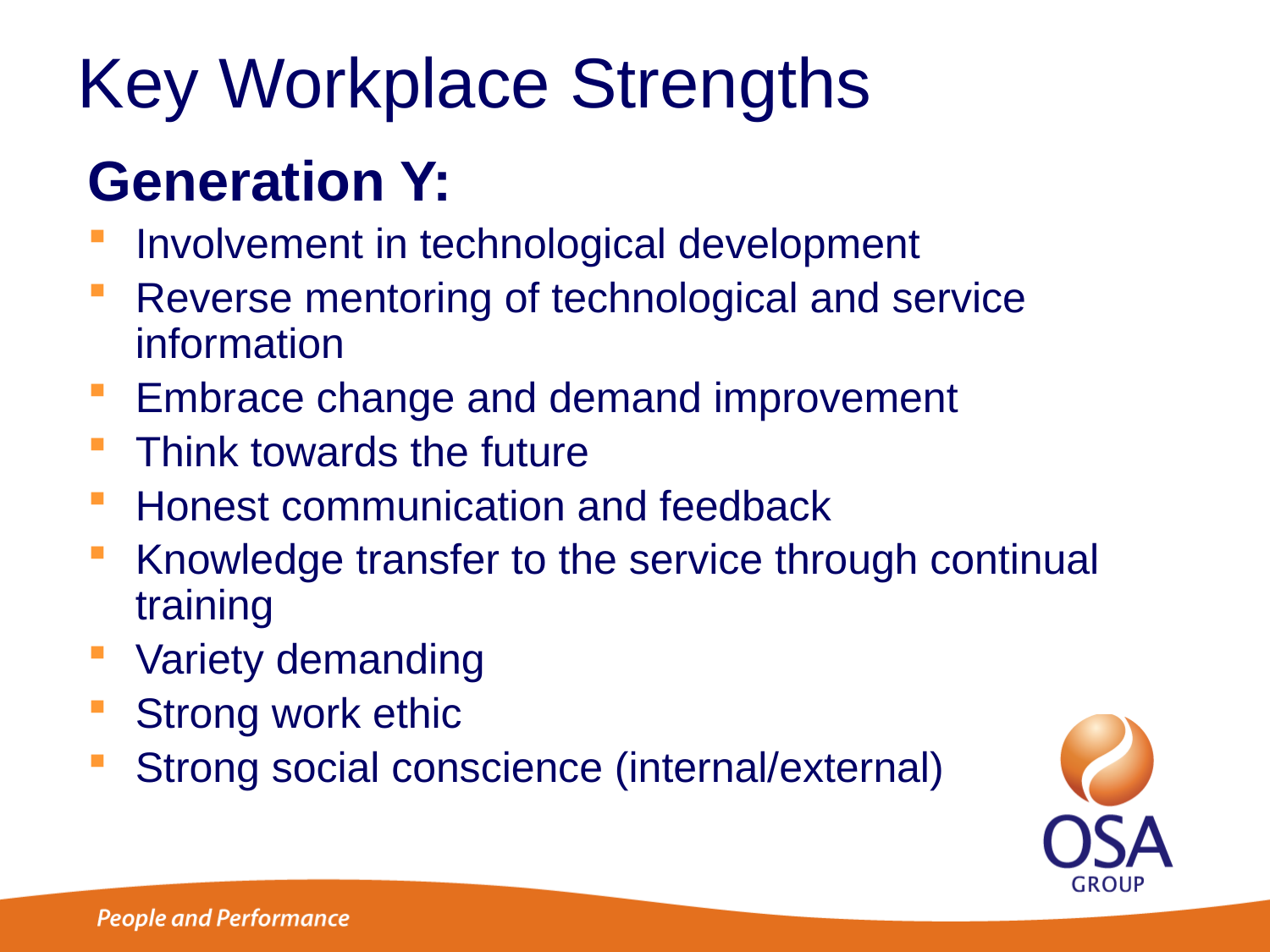

# Key Workplace Strengths
Generation Y:
Involvement in technological development
Reverse mentoring of technological and service information
Embrace change and demand improvement
Think towards the future
Honest communication and feedback
Knowledge transfer to the service through continual training
Variety demanding
Strong work ethic
Strong social conscience (internal/external)